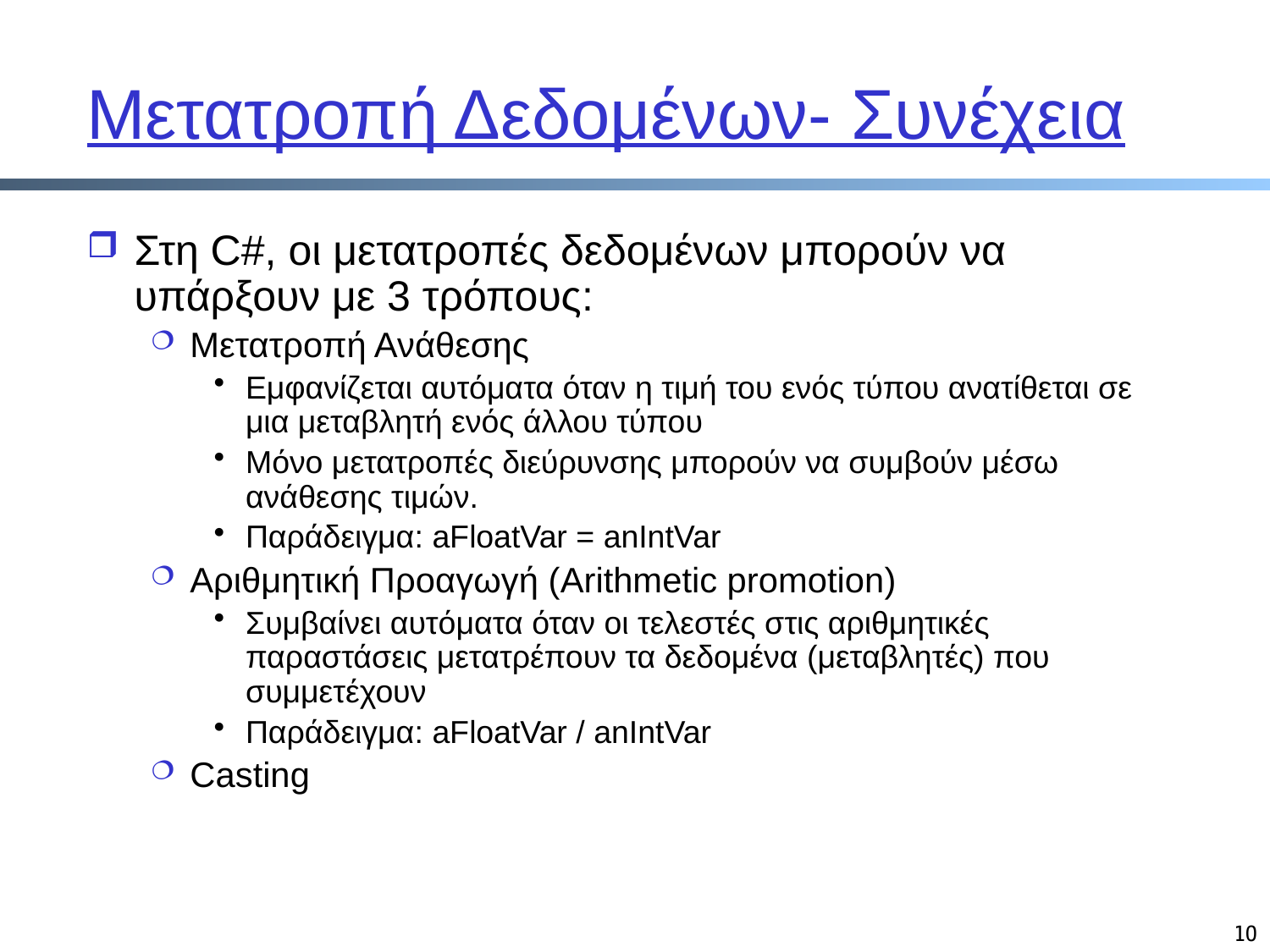

# Μετατροπή Δεδομένων- Συνέχεια
Στη C#, οι μετατροπές δεδομένων μπορούν να υπάρξουν με 3 τρόπους:
Μετατροπή Ανάθεσης
Εμφανίζεται αυτόματα όταν η τιμή του ενός τύπου ανατίθεται σε μια μεταβλητή ενός άλλου τύπου
Μόνο μετατροπές διεύρυνσης μπορούν να συμβούν μέσω ανάθεσης τιμών.
Παράδειγμα: aFloatVar = anIntVar
Αριθμητική Προαγωγή (Arithmetic promotion)
Συμβαίνει αυτόματα όταν οι τελεστές στις αριθμητικές παραστάσεις μετατρέπουν τα δεδομένα (μεταβλητές) που συμμετέχουν
Παράδειγμα: aFloatVar / anIntVar
Casting
10